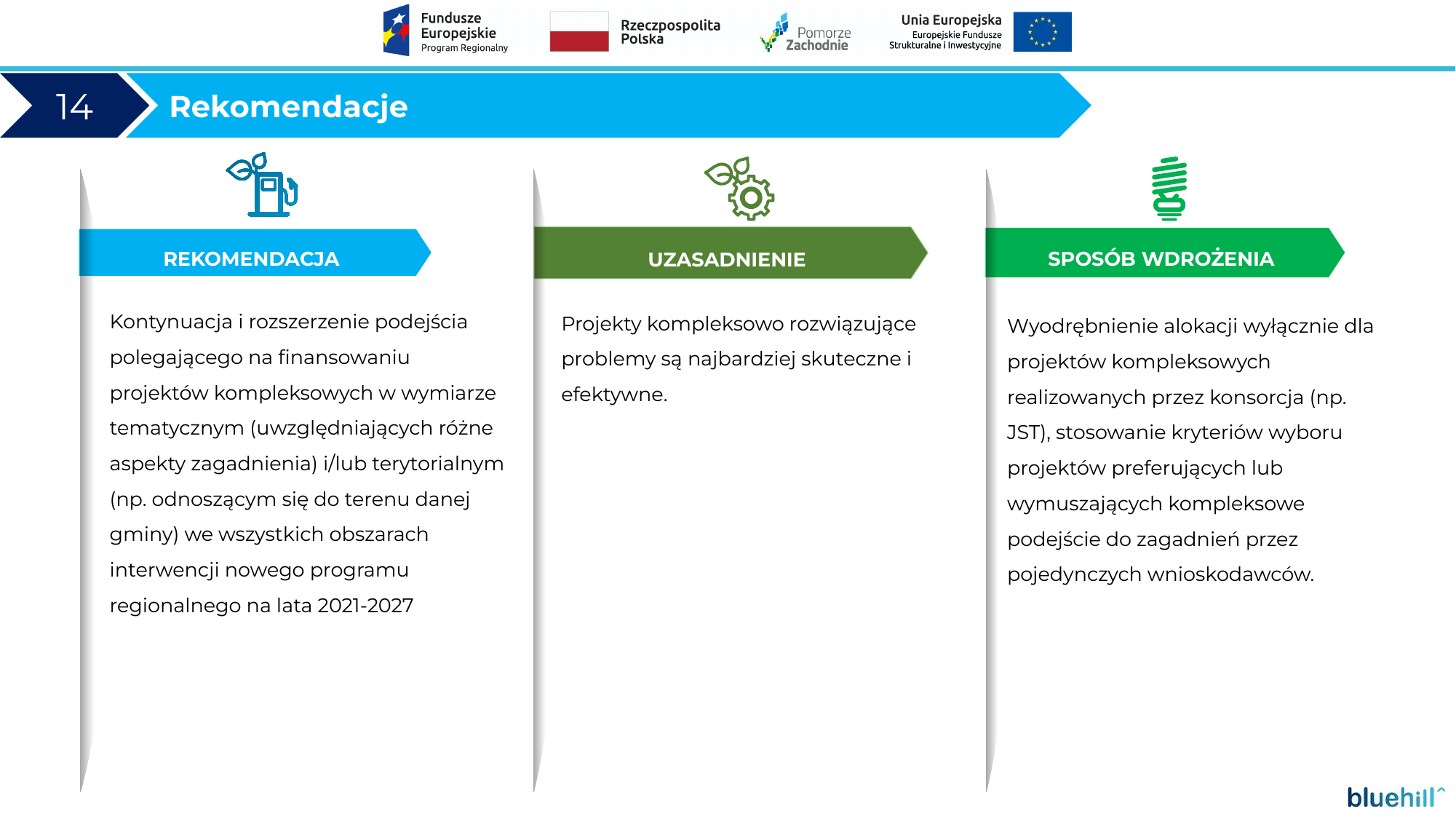

Rekomendacje
14

REKOMENDACJA

UZASADNIENIE

SPOSÓB WDROŻENIA
Kontynuacja i rozszerzenie podejścia polegającego na finansowaniu projektów kompleksowych w wymiarze tematycznym (uwzględniających różne aspekty zagadnienia) i/lub terytorialnym (np. odnoszącym się do terenu danej gminy) we wszystkich obszarach interwencji nowego programu regionalnego na lata 2021-2027
Projekty kompleksowo rozwiązujące problemy są najbardziej skuteczne i efektywne.
Wyodrębnienie alokacji wyłącznie dla projektów kompleksowych realizowanych przez konsorcja (np. JST), stosowanie kryteriów wyboru projektów preferujących lub wymuszających kompleksowe podejście do zagadnień przez pojedynczych wnioskodawców.